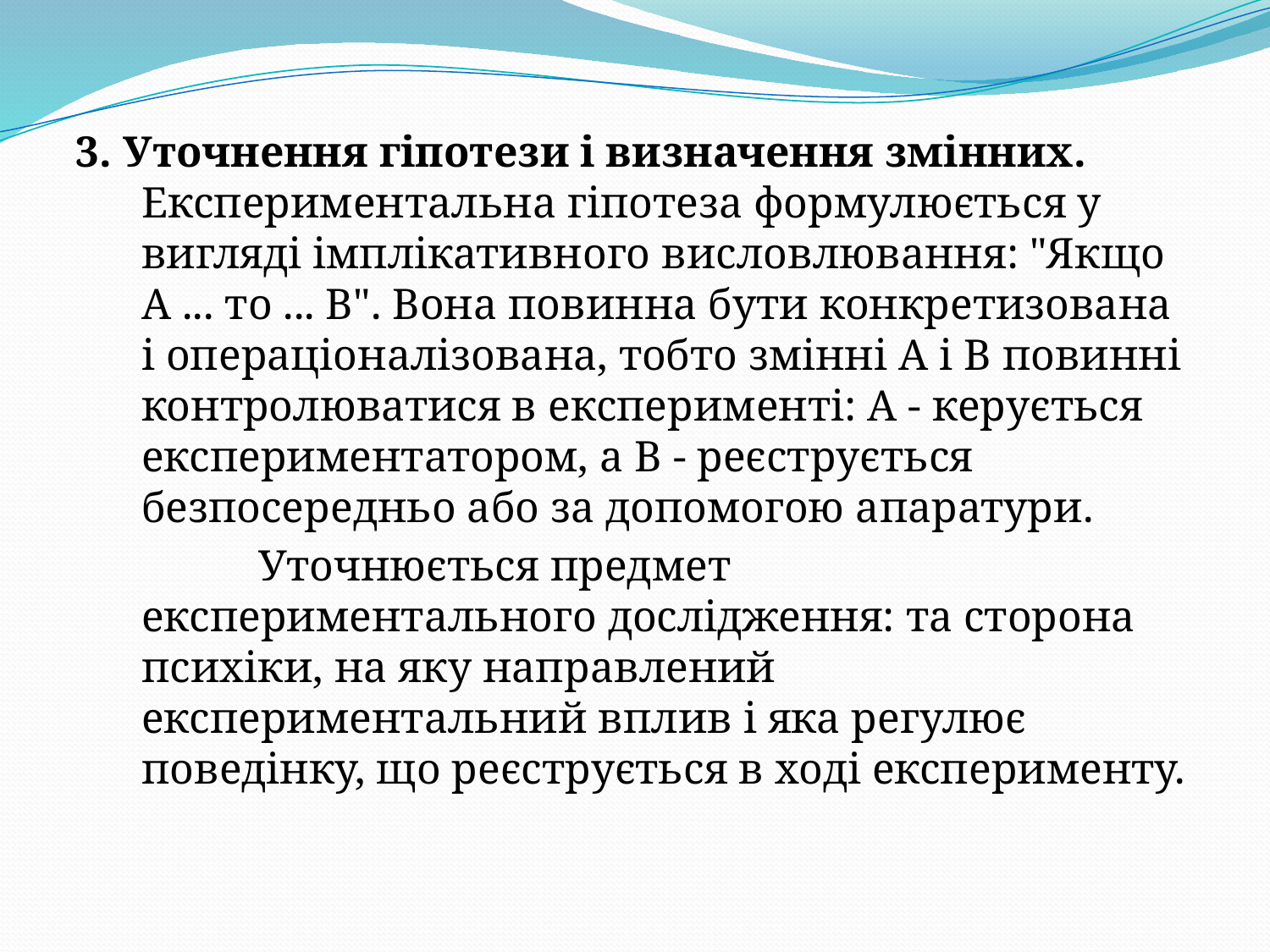

3. Уточнення гіпотези і визначення змінних. 	Експериментальна гіпотеза формулюється у вигляді імплікативного висловлювання: "Якщо А ... то ... В". Вона повинна бути конкретизована і операціоналізована, тобто змінні А і В повинні контролюватися в експерименті: А - керується експериментатором, а В - реєструється безпосередньо або за допомогою апаратури.
       	Уточнюється предмет експериментального дослідження: та сторона психіки, на яку направлений експериментальний вплив і яка регулює поведінку, що реєструється в ході експерименту.